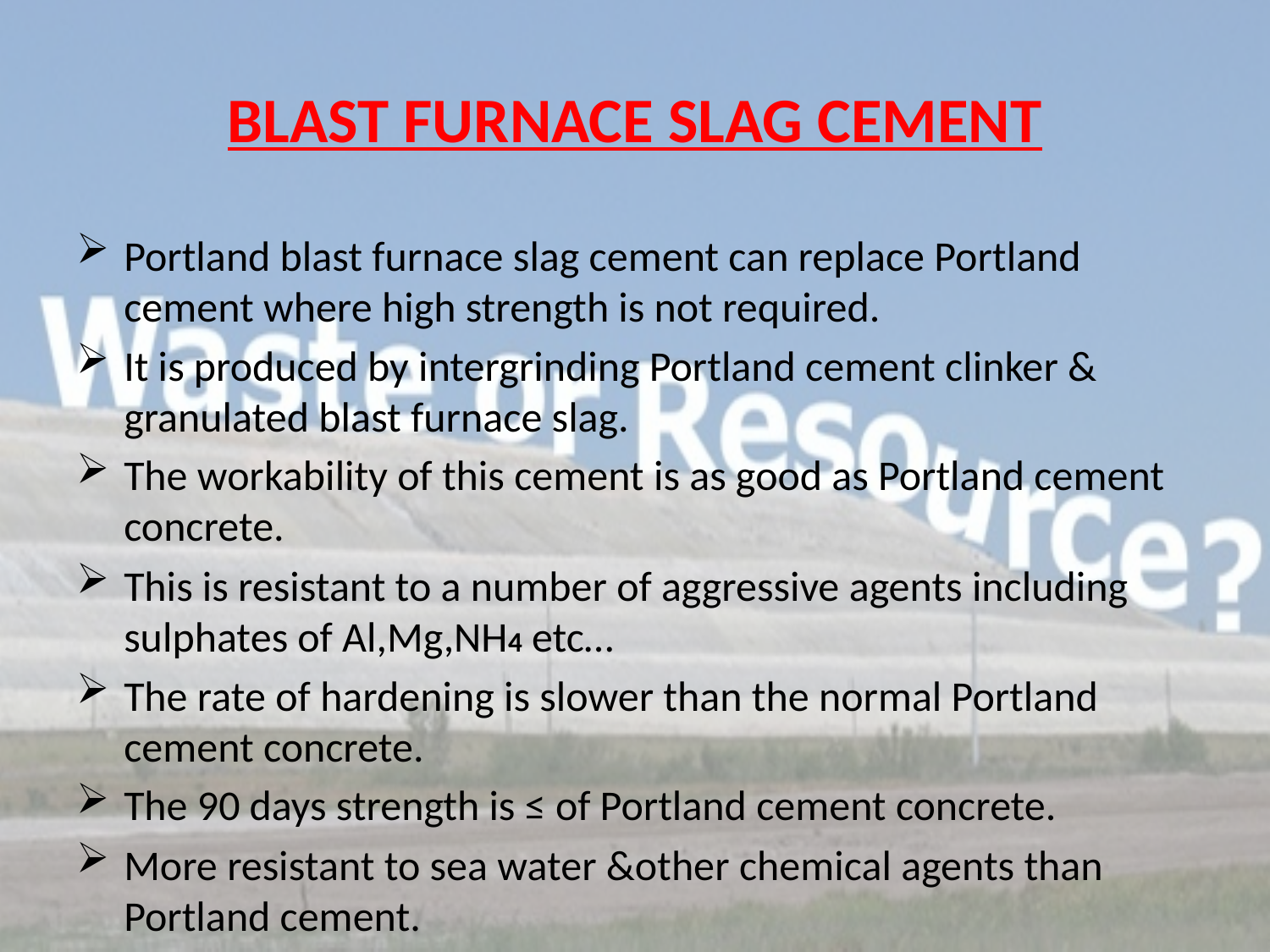

# BLAST FURNACE SLAG CEMENT
Portland blast furnace slag cement can replace Portland cement where high strength is not required.
It is produced by intergrinding Portland cement clinker & granulated blast furnace slag.
The workability of this cement is as good as Portland cement concrete.
This is resistant to a number of aggressive agents including sulphates of Al,Mg,NH4 etc…
The rate of hardening is slower than the normal Portland cement concrete.
The 90 days strength is ≤ of Portland cement concrete.
More resistant to sea water &other chemical agents than Portland cement.